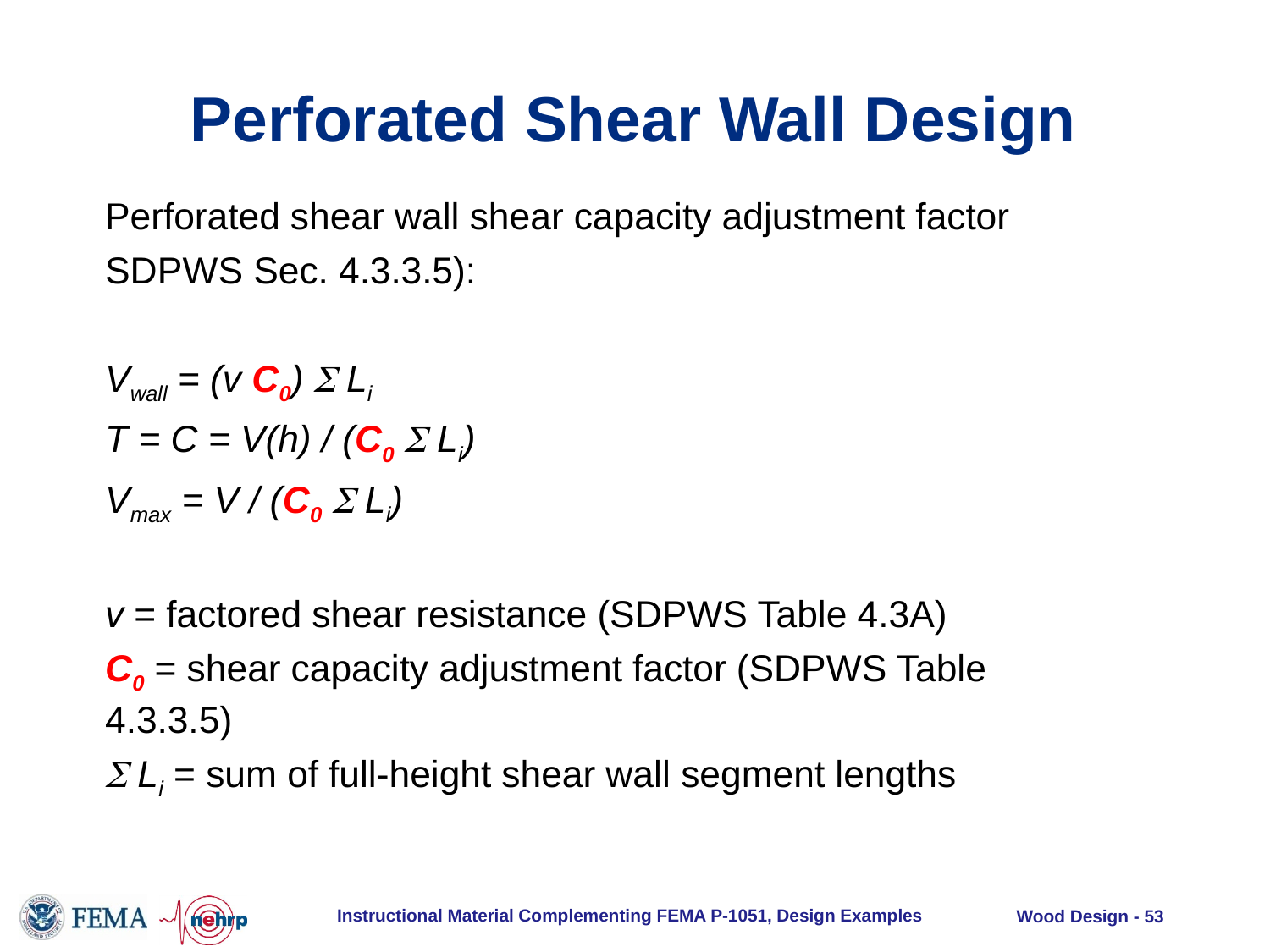

# Perforated Shear Wall Design
Perforated shear wall shear capacity adjustment factor
SDPWS Sec. 4.3.3.5):

Vwall = (v C0) Σ Li
T = C = V(h) / (C0 Σ Li)
Vmax = V / (C0 Σ Li)

v = factored shear resistance (SDPWS Table 4.3A)
C0 = shear capacity adjustment factor (SDPWS Table 4.3.3.5)
Σ Li = sum of full-height shear wall segment lengths